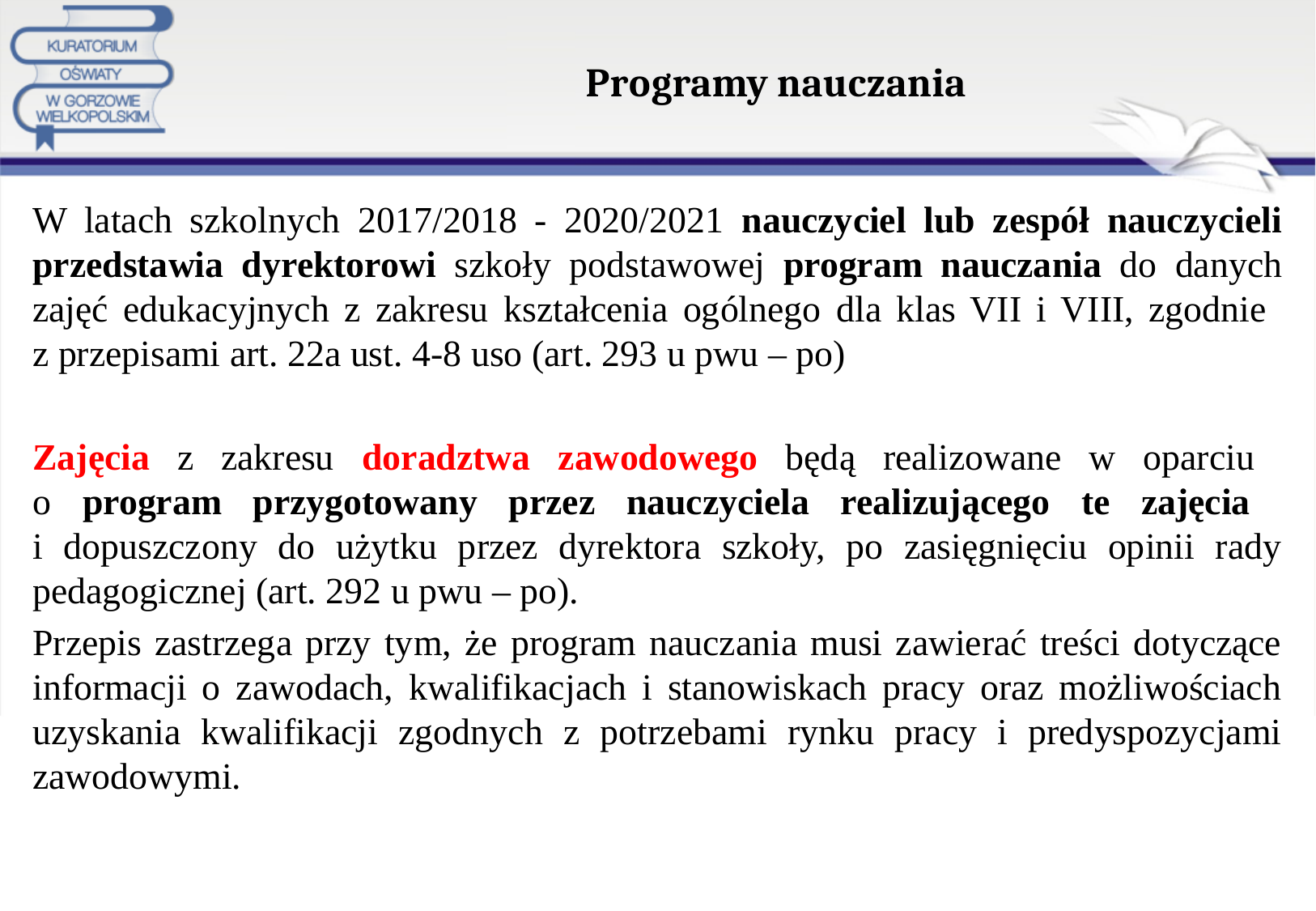

# Programy nauczania
W latach szkolnych 2017/2018 - 2020/2021 nauczyciel lub zespół nauczycieli przedstawia dyrektorowi szkoły podstawowej program nauczania do danych zajęć edukacyjnych z zakresu kształcenia ogólnego dla klas VII i VIII, zgodnie
z przepisami art. 22a ust. 4-8 uso (art. 293 u pwu – po)

Zajęcia z zakresu doradztwa zawodowego będą realizowane w oparciu
o program przygotowany przez nauczyciela realizującego te zajęcia
i dopuszczony do użytku przez dyrektora szkoły, po zasięgnięciu opinii rady pedagogicznej (art. 292 u pwu – po).
Przepis zastrzega przy tym, że program nauczania musi zawierać treści dotyczące informacji o zawodach, kwalifikacjach i stanowiskach pracy oraz możliwościach uzyskania kwalifikacji zgodnych z potrzebami rynku pracy i predyspozycjami zawodowymi.